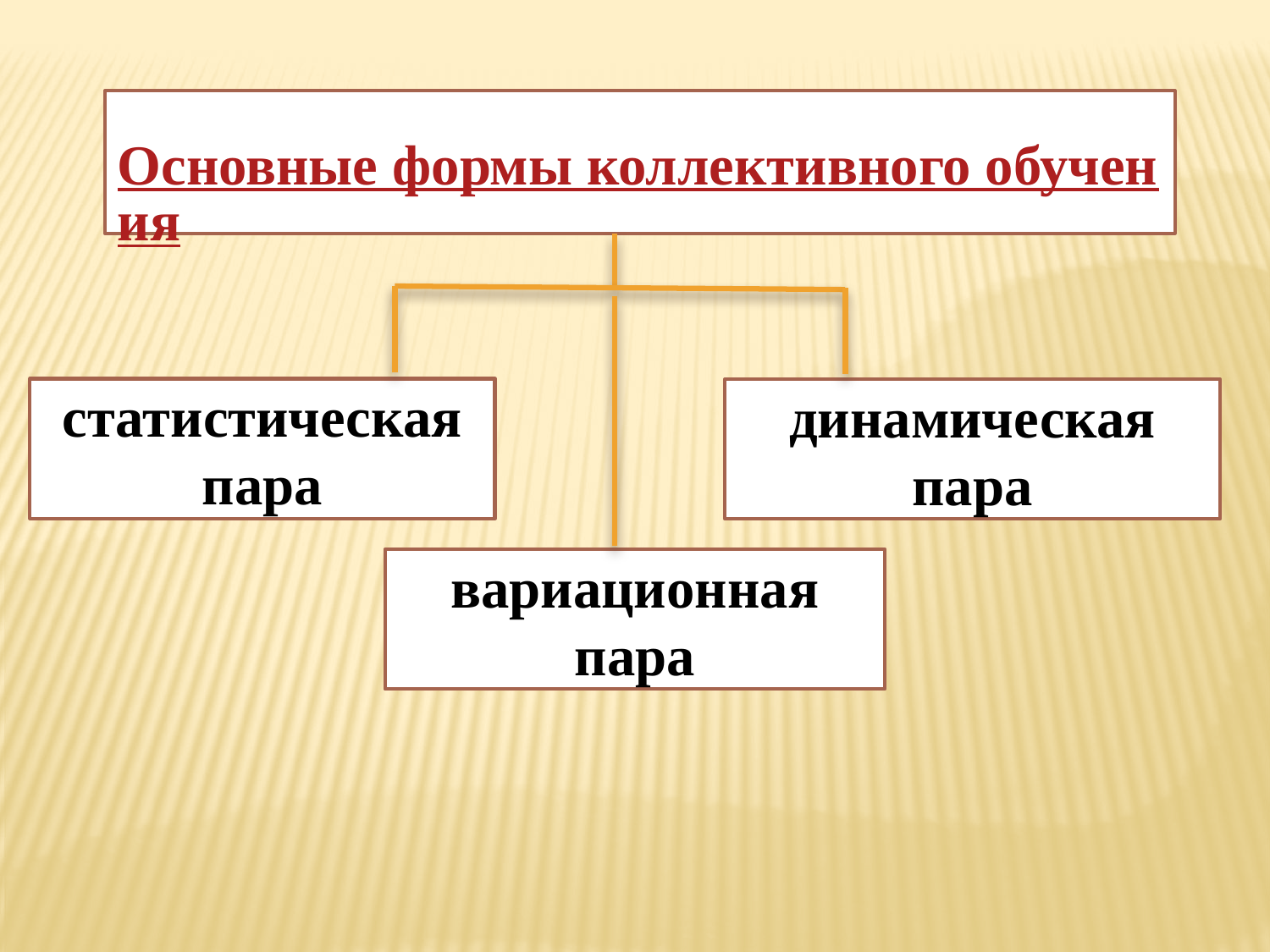

Основные формы коллективного обучения
статистическая пара
динамическая пара
вариационная пара